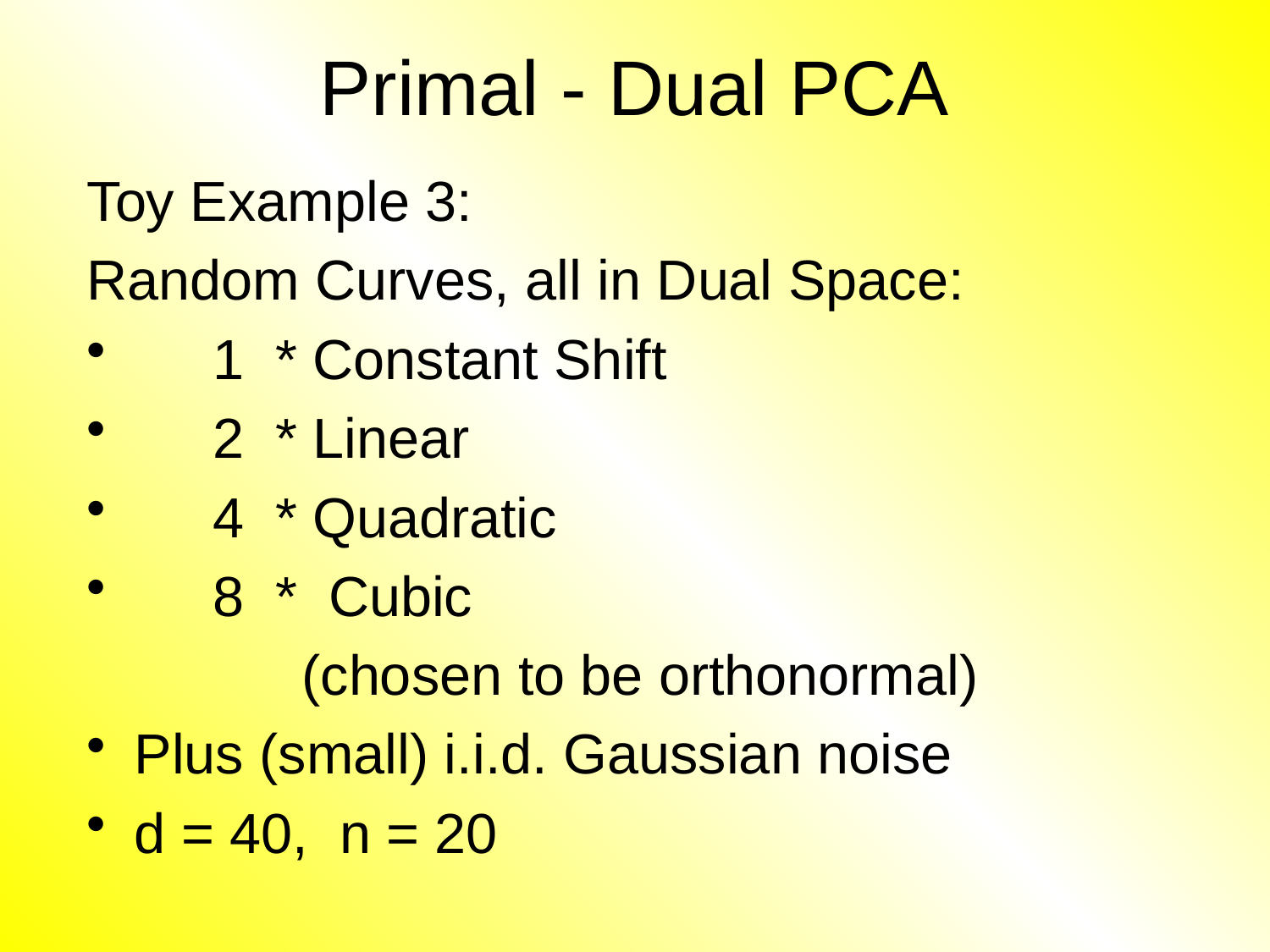

Primal - Dual PCA
Toy Example 3:
Random Curves, all in Dual Space:
     1  * Constant Shift
     2  * Linear
     4  * Quadratic
     8  *  Cubic
(chosen to be orthonormal)
Plus (small) i.i.d. Gaussian noise
d = 40,  n = 20